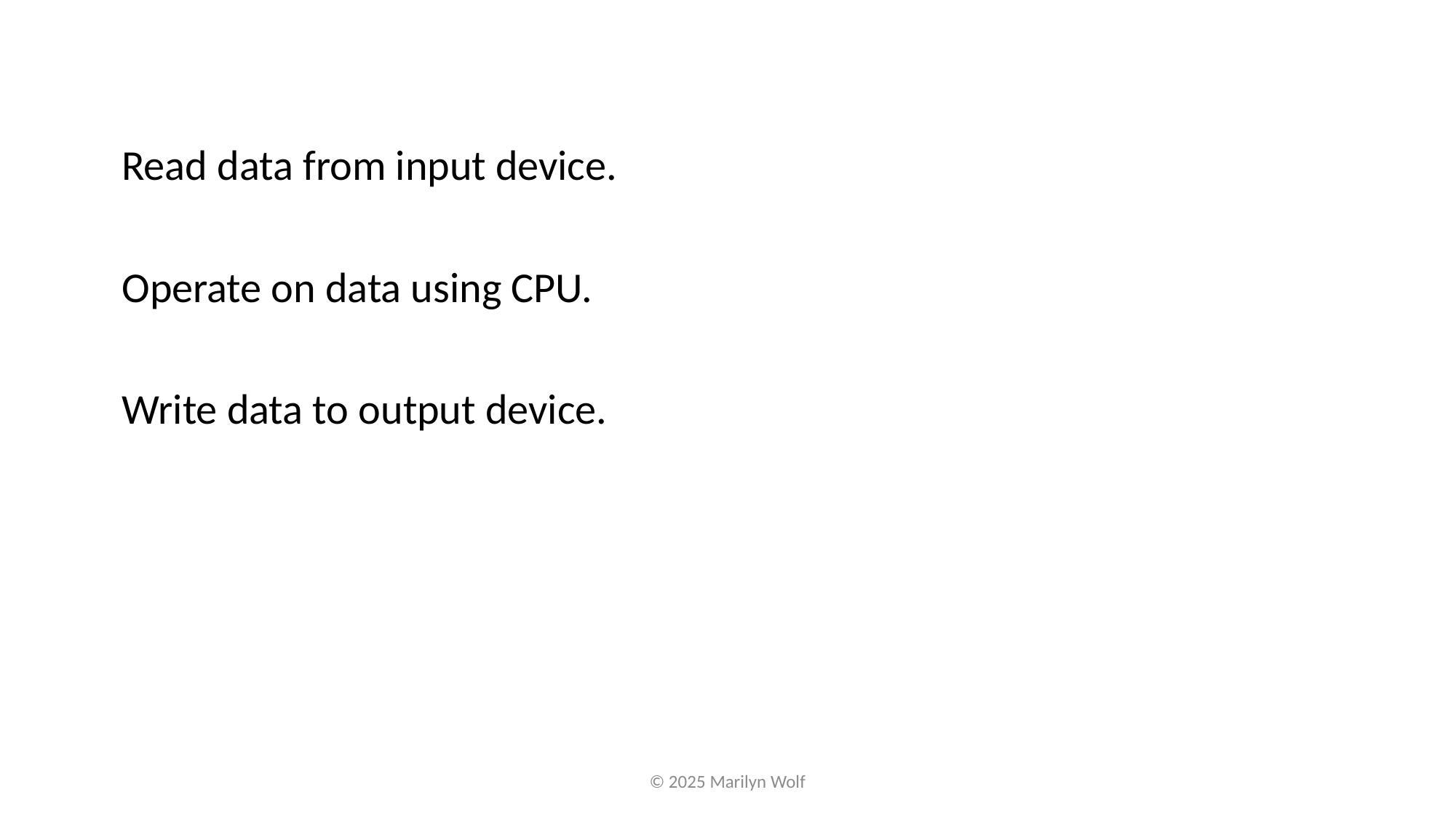

Read data from input device.

Operate on data using CPU.

Write data to output device.
© 2025 Marilyn Wolf